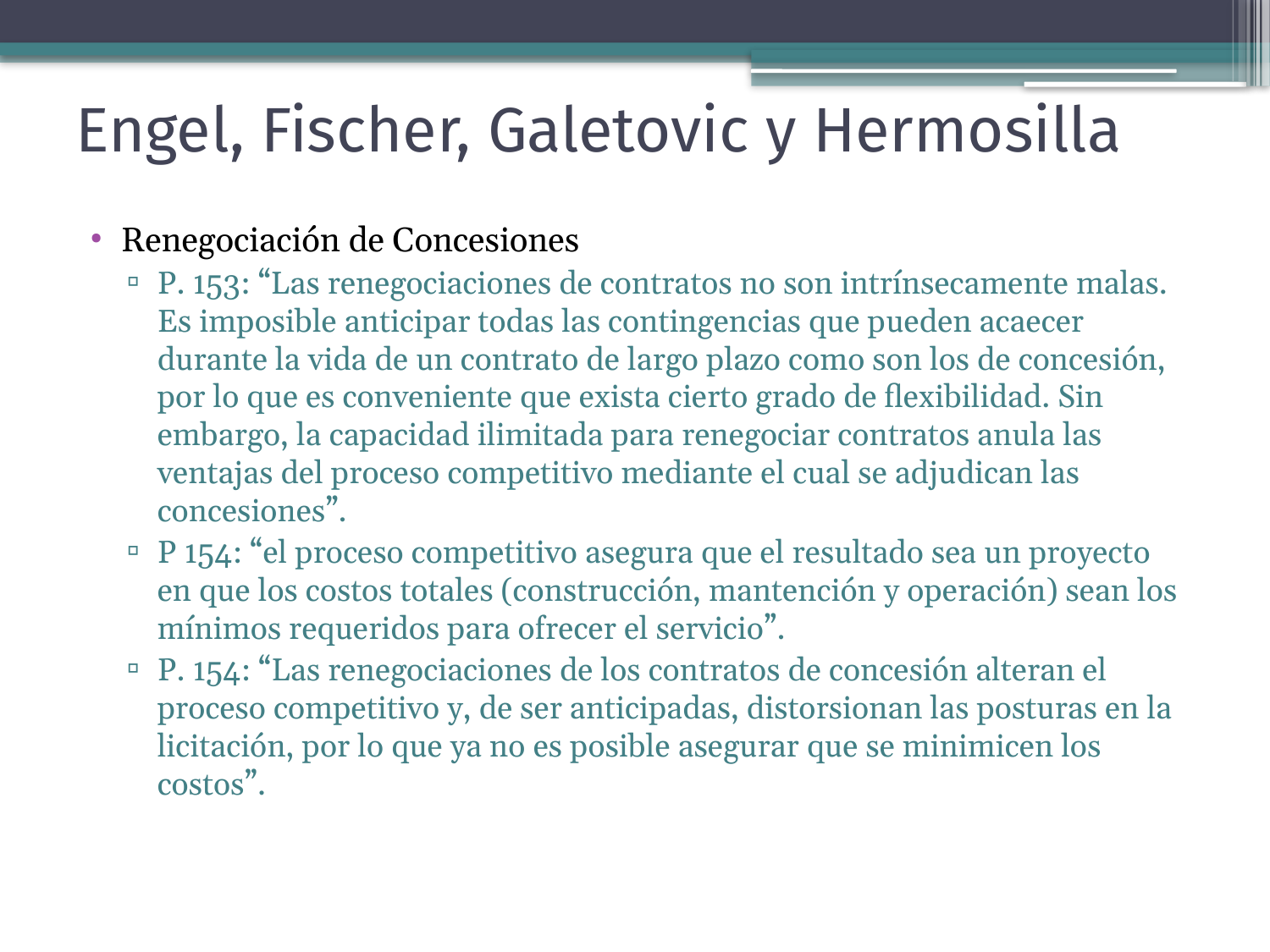

# Engel, Fischer, Galetovic y Hermosilla
Renegociación de Concesiones
P. 153: “Las renegociaciones de contratos no son intrínsecamente malas. Es imposible anticipar todas las contingencias que pueden acaecer durante la vida de un contrato de largo plazo como son los de concesión, por lo que es conveniente que exista cierto grado de flexibilidad. Sin embargo, la capacidad ilimitada para renegociar contratos anula las ventajas del proceso competitivo mediante el cual se adjudican las concesiones”.
P 154: “el proceso competitivo asegura que el resultado sea un proyecto en que los costos totales (construcción, mantención y operación) sean los mínimos requeridos para ofrecer el servicio”.
P. 154: “Las renegociaciones de los contratos de concesión alteran el proceso competitivo y, de ser anticipadas, distorsionan las posturas en la licitación, por lo que ya no es posible asegurar que se minimicen los costos”.